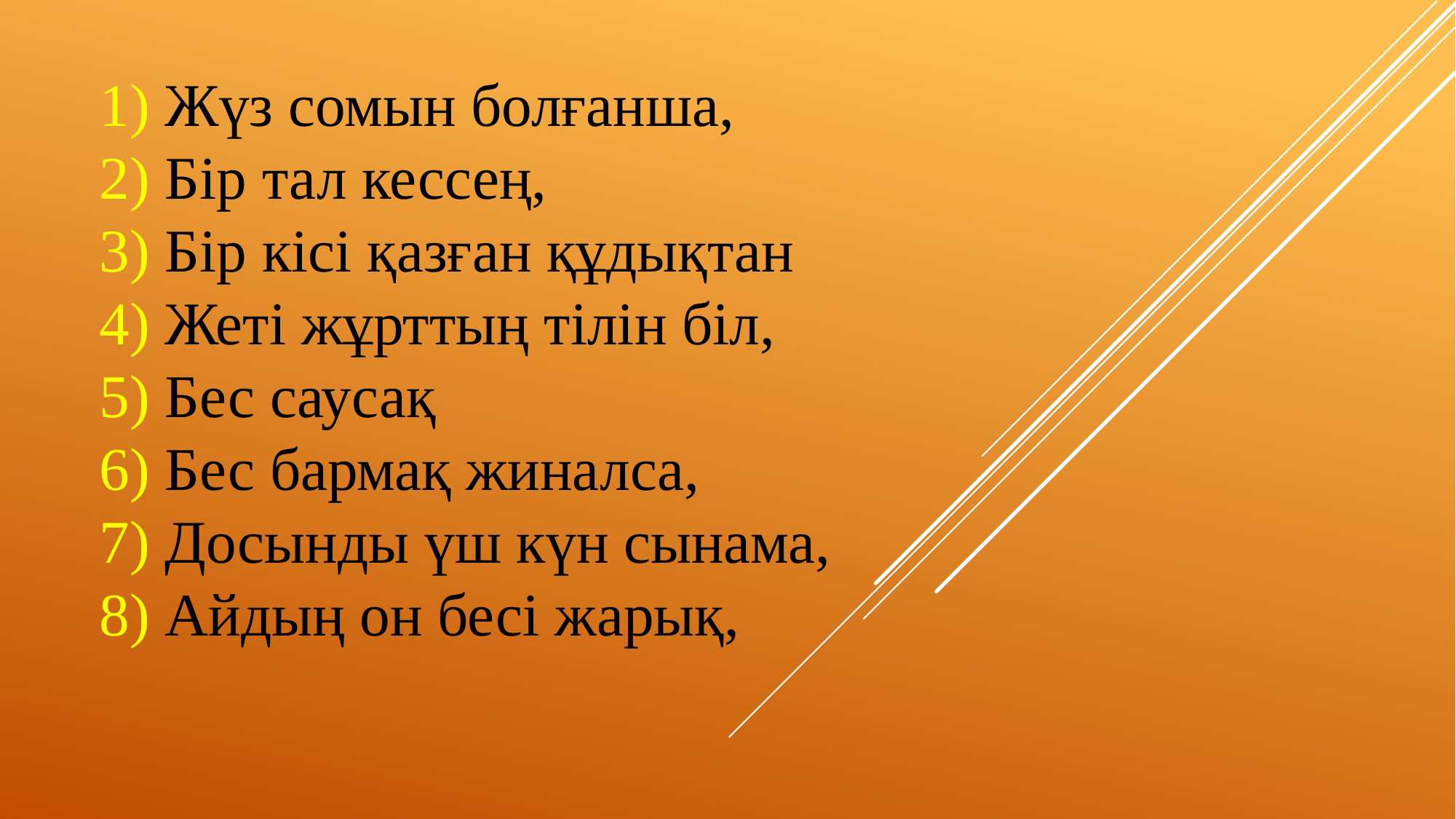

1) Жүз сомын болғанша, 
2) Бір тал кессең, 
3) Бір кісі қазған құдықтан  
4) Жеті жұрттың тілін біл, 
5) Бес саусақ
6) Бес бармақ жиналса, 
7) Досынды үш күн сынама, 
8) Айдың он бесі жарық,